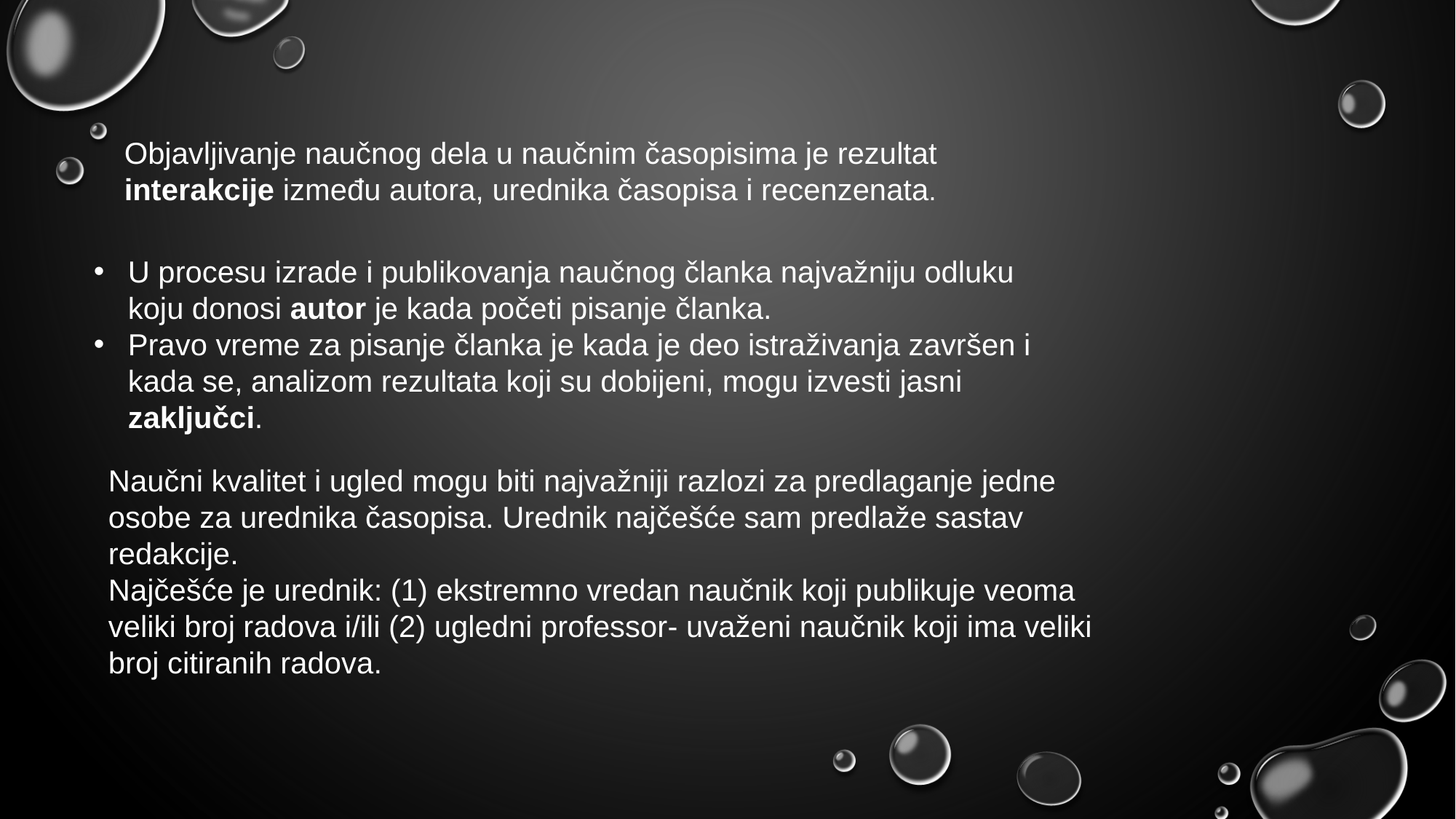

Objavljivanje naučnog dela u naučnim časopisima je rezultat interakcije između autora, urednika časopisa i recenzenata.
U procesu izrade i publikovanja naučnog članka najvažniju odluku koju donosi autor je kada početi pisanje članka.
Pravo vreme za pisanje članka je kada je deo istraživanja završen i kada se, analizom rezultata koji su dobijeni, mogu izvesti jasni zaključci.
Naučni kvalitet i ugled mogu biti najvažniji razlozi za predlaganje jedne osobe za urednika časopisa. Urednik najčešće sam predlaže sastav redakcije.
Najčešće je urednik: (1) ekstremno vredan naučnik koji publikuje veoma veliki broj radova i/ili (2) ugledni professor- uvaženi naučnik koji ima veliki broj citiranih radova.